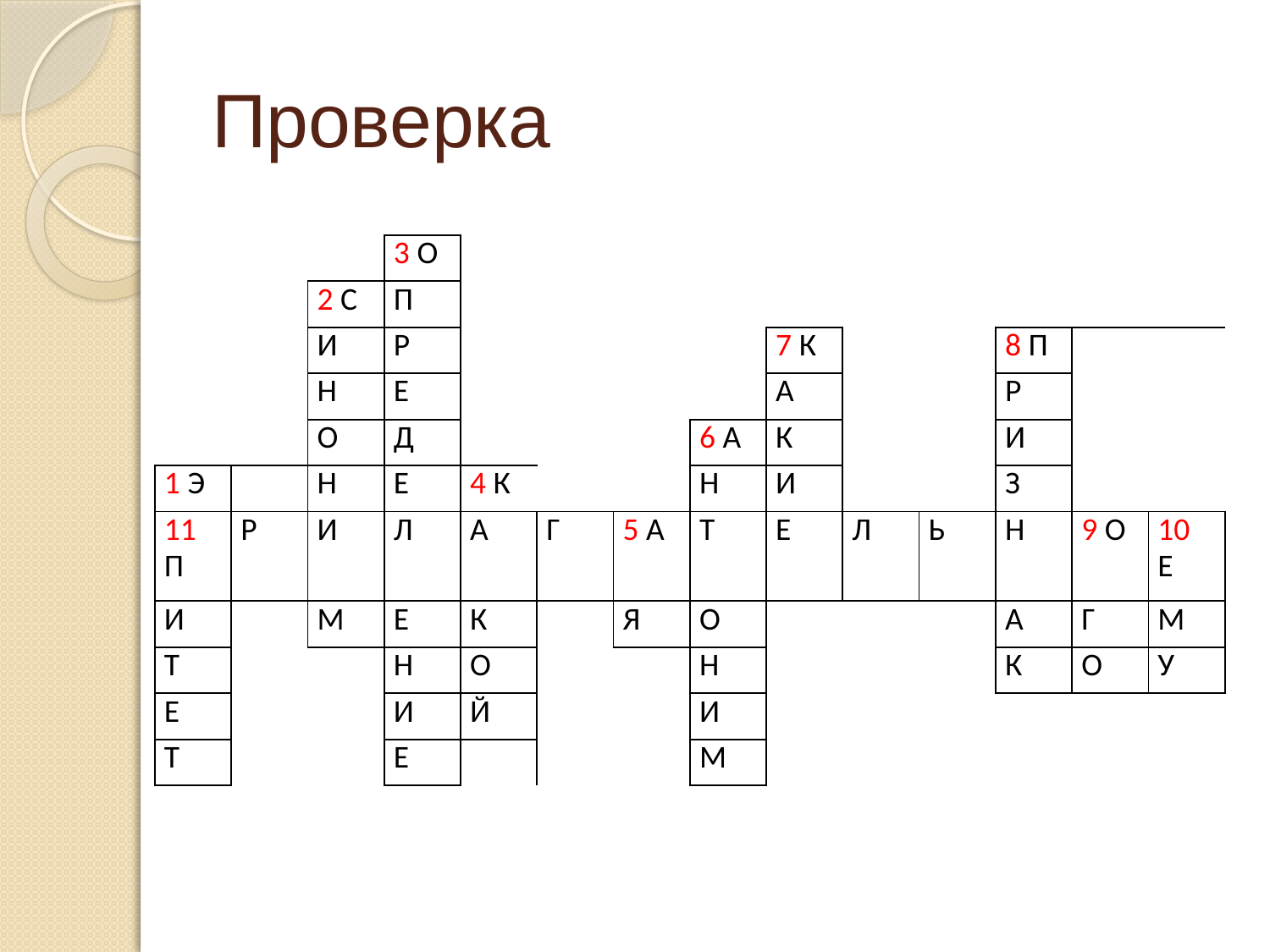

# Проверка
|  |  |  | 3 О |  |  |  |  |  |  |  |  |  |  |
| --- | --- | --- | --- | --- | --- | --- | --- | --- | --- | --- | --- | --- | --- |
|  |  | 2 С | П |  |  |  |  |  |  |  |  |  |  |
|  |  | И | Р |  |  |  |  | 7 К |  |  | 8 П |  |  |
|  |  | Н | Е |  |  |  |  | А |  |  | Р |  |  |
|  |  | О | Д |  |  |  | 6 А | К |  |  | И |  |  |
| 1 Э |  | Н | Е | 4 К |  |  | Н | И |  |  | З |  |  |
| 11 П | Р | И | Л | А | Г | 5 А | Т | Е | Л | Ь | Н | 9 О | 10 Е |
| И |  | М | Е | К |  | Я | О |  |  |  | А | Г | М |
| Т |  |  | Н | О |  |  | Н |  |  |  | К | О | У |
| Е |  |  | И | Й |  |  | И |  |  |  |  |  |  |
| Т |  |  | Е |  |  |  | М |  |  |  |  |  |  |